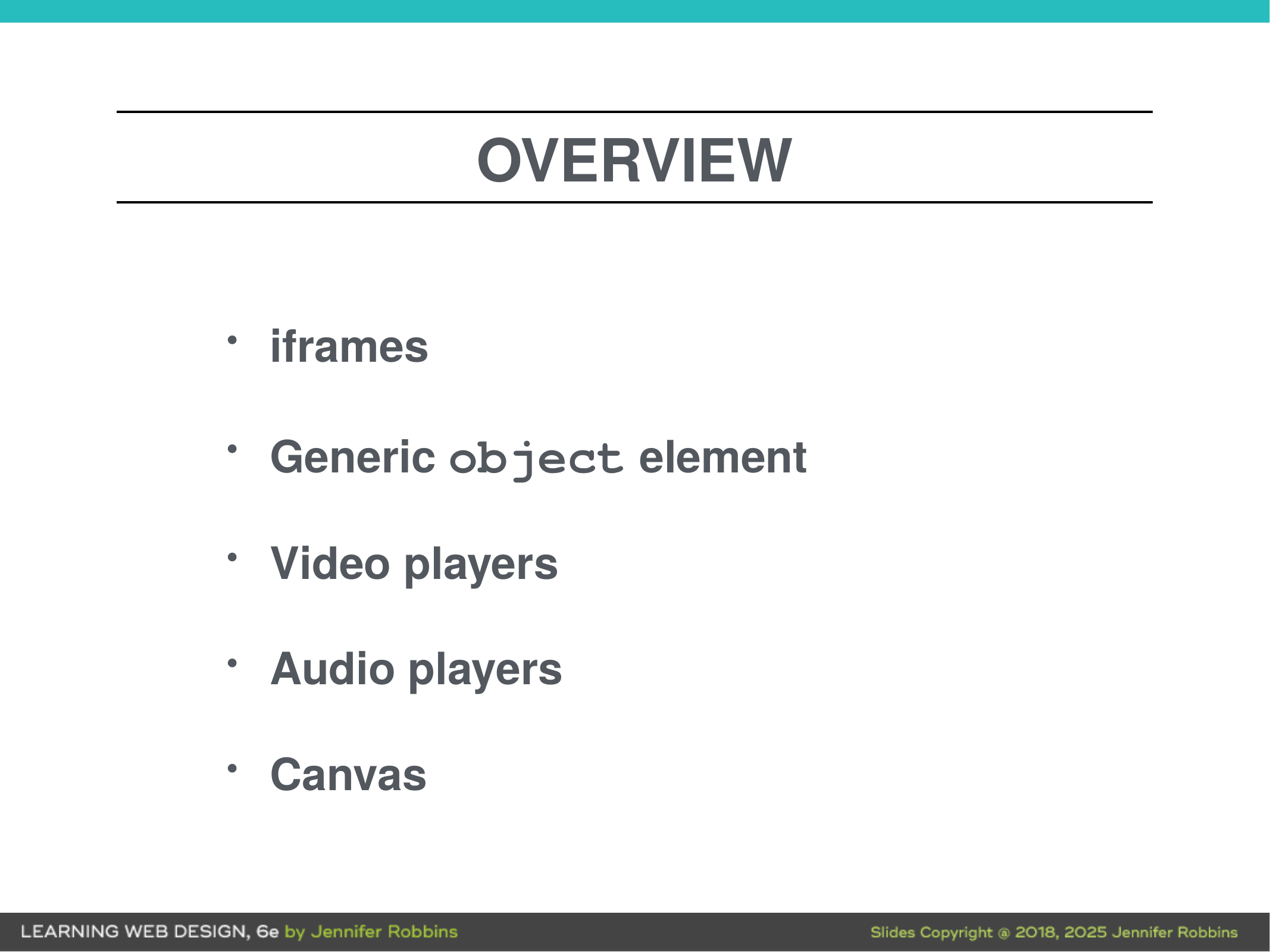

iframes
Generic object element
Video players
Audio players
Canvas